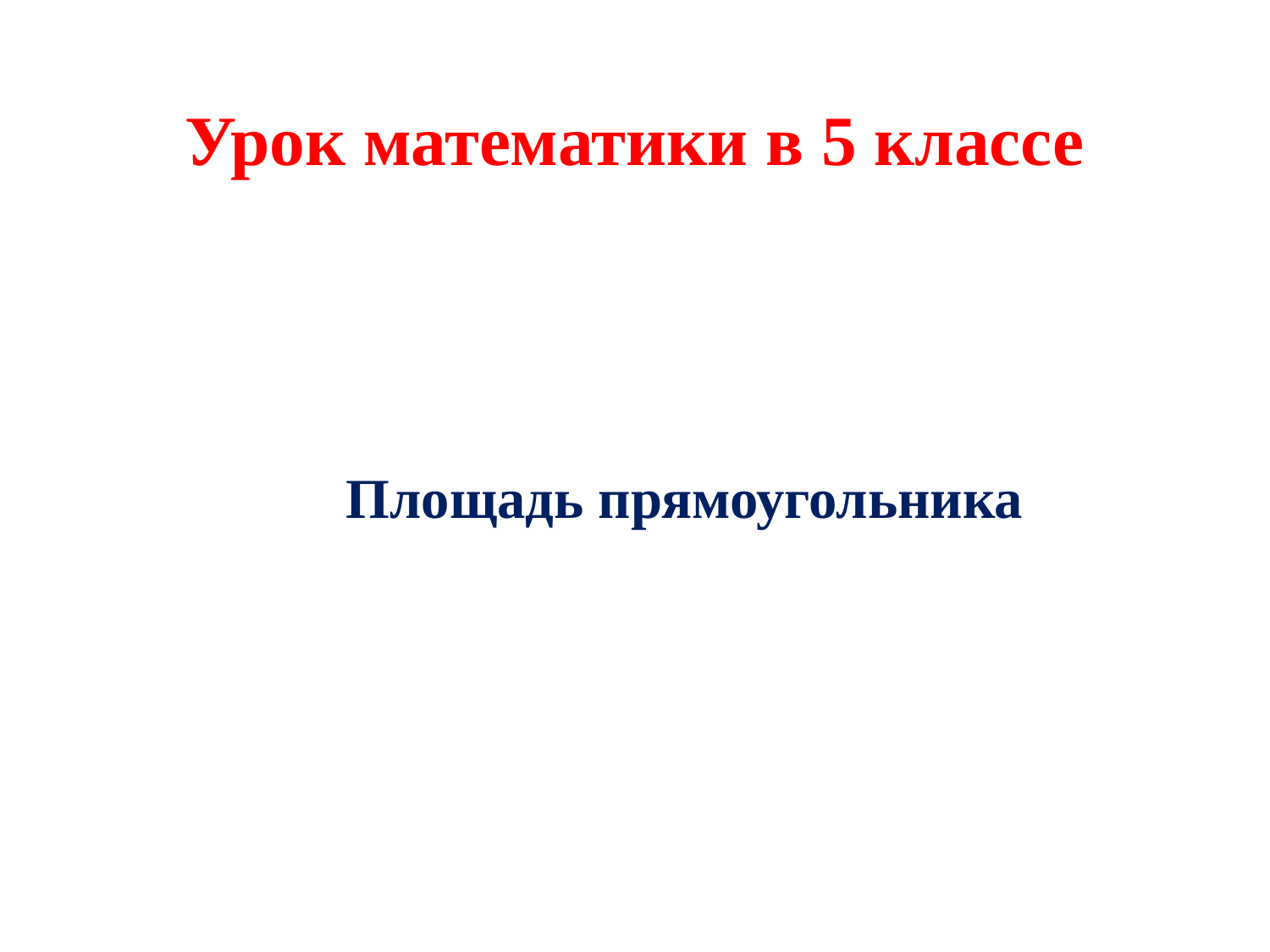

# Урок математики в 5 классе

       Площадь прямоугольника